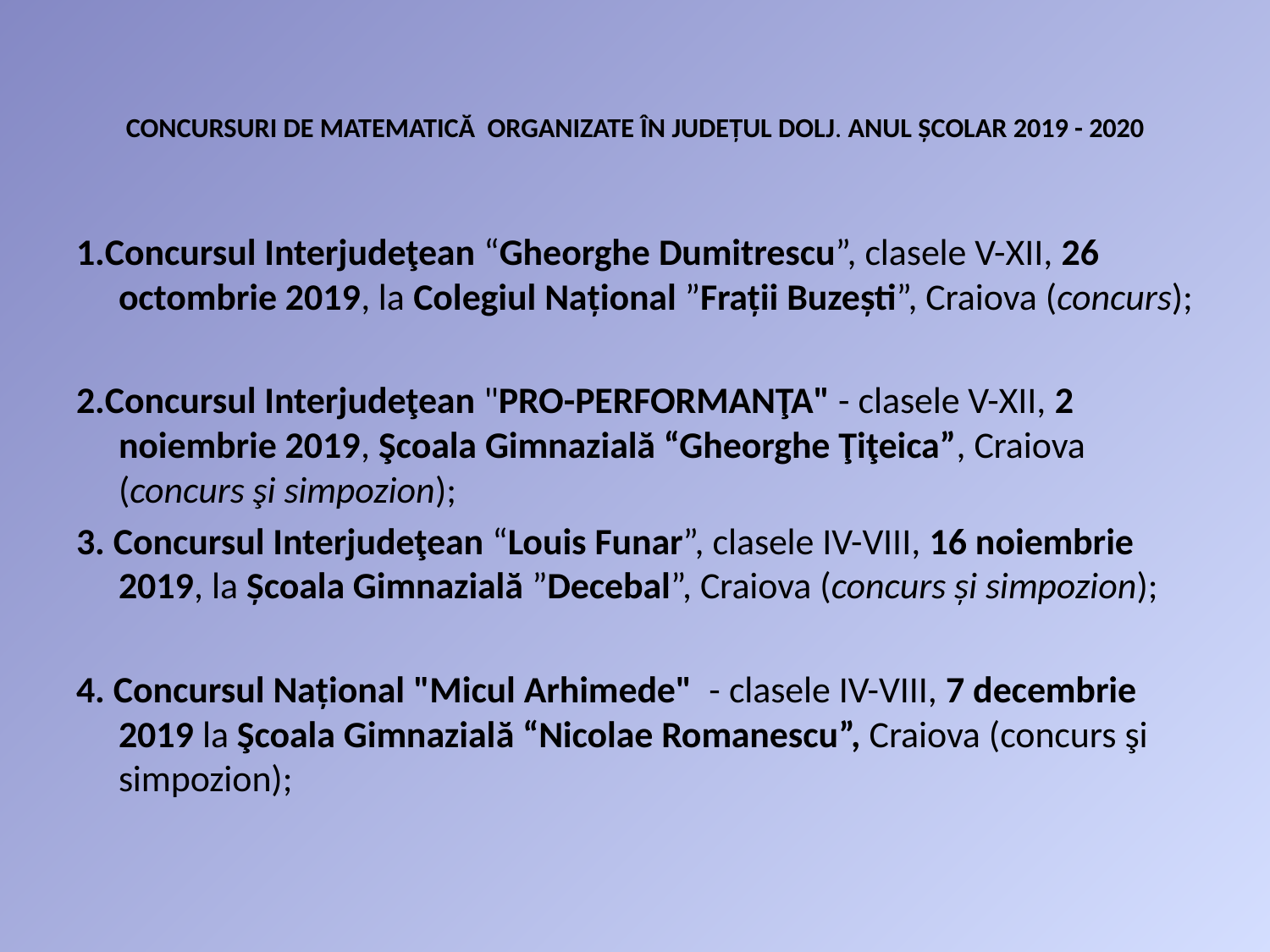

# CONCURSURI DE MATEMATICĂ  ORGANIZATE ÎN JUDEȚUL DOLJ. ANUL ȘCOLAR 2019 - 2020

1.Concursul Interjudeţean “Gheorghe Dumitrescu”, clasele V-XII, 26 octombrie 2019, la Colegiul Național ”Frații Buzești”, Craiova (concurs);

2.Concursul Interjudeţean "PRO-PERFORMANŢA" - clasele V-XII, 2 noiembrie 2019, Şcoala Gimnazială “Gheorghe Ţiţeica”, Craiova (concurs şi simpozion);
3. Concursul Interjudeţean “Louis Funar”, clasele IV-VIII, 16 noiembrie 2019, la Școala Gimnazială ”Decebal”, Craiova (concurs și simpozion);

4. Concursul Naţional "Micul Arhimede"  - clasele IV-VIII, 7 decembrie  2019 la Şcoala Gimnazială “Nicolae Romanescu”, Craiova (concurs şi  simpozion);